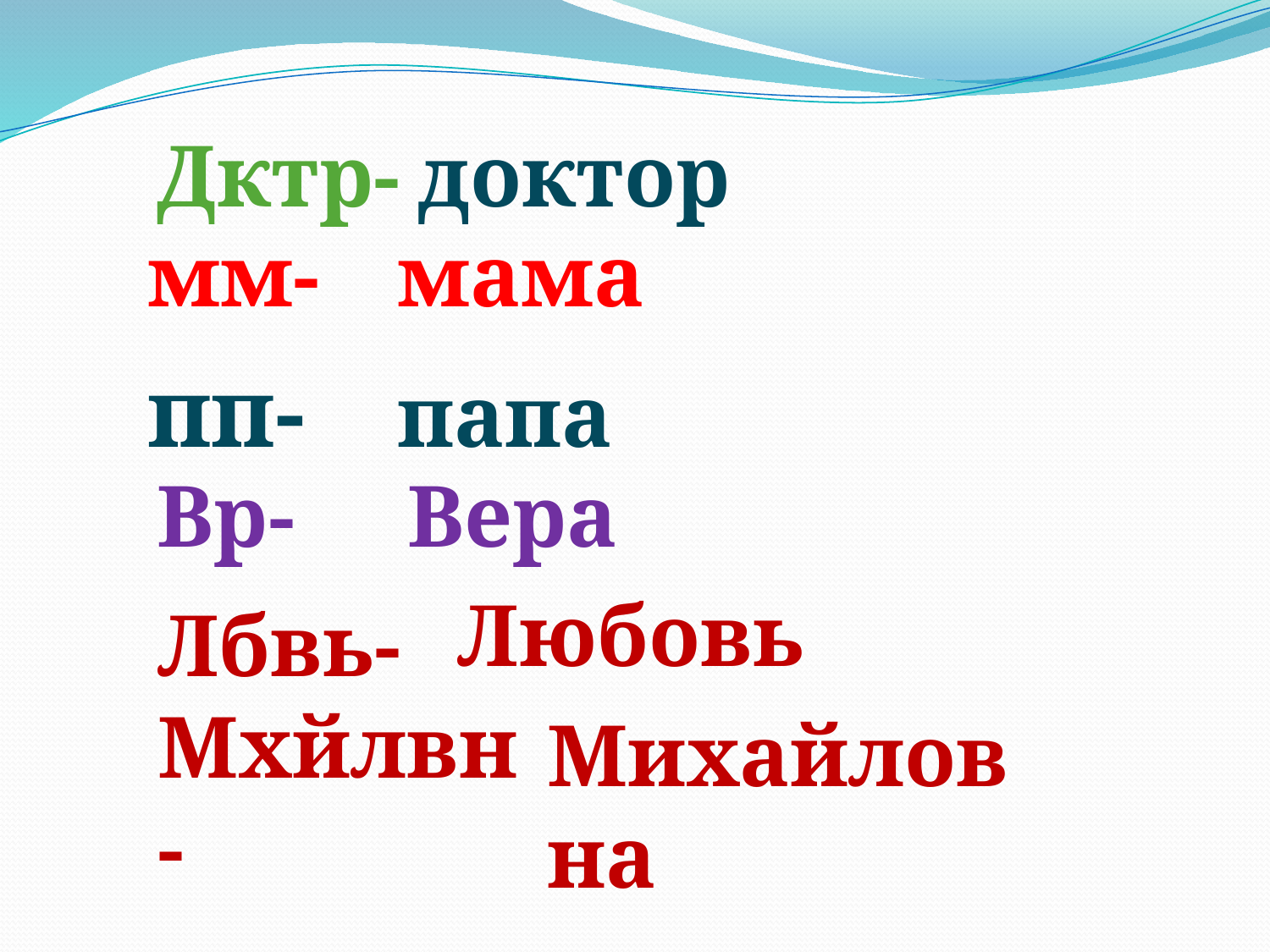

Дктр-
доктор
мм-
мама
пп-
папа
Вр-
Вера
Любовь
Лбвь- Мхйлвн-
Михайловна